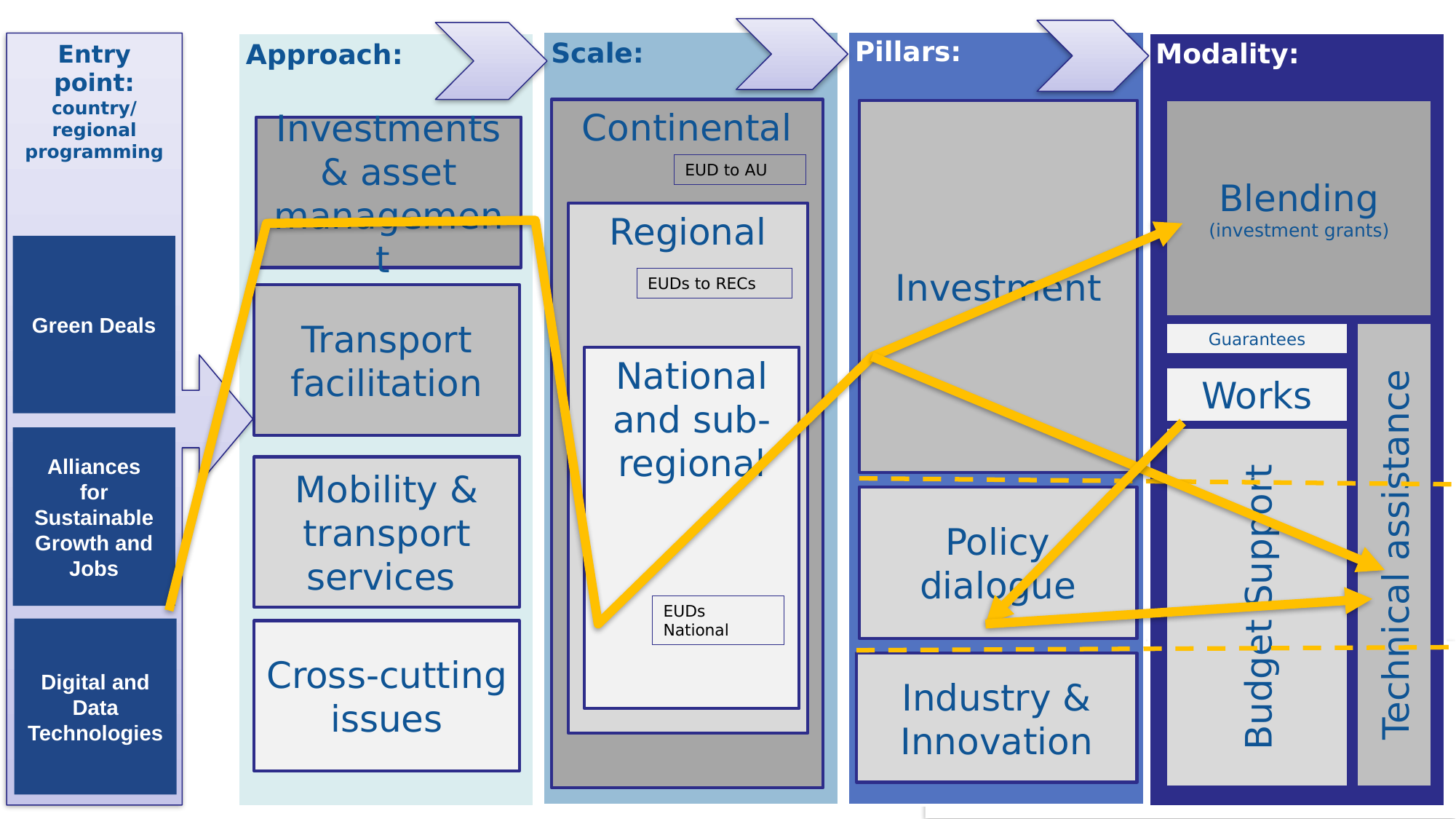

Scale:
Pillars:
Entry point: country/
regional programming
Approach:
Modality:
Continental
Blending (investment grants)
Investment
Investments & asset management
EUD to AU
Regional

Green Deals
EUDs to RECs
Transport facilitation
Guarantees
Technical assistance
National and sub-regional
Works
Alliances
for Sustainable
Growth and Jobs
Budget Support
Mobility & transport services
Policy dialogue
EUDs National
Digital and
Data Technologies
Cross-cutting issues

Industry & Innovation